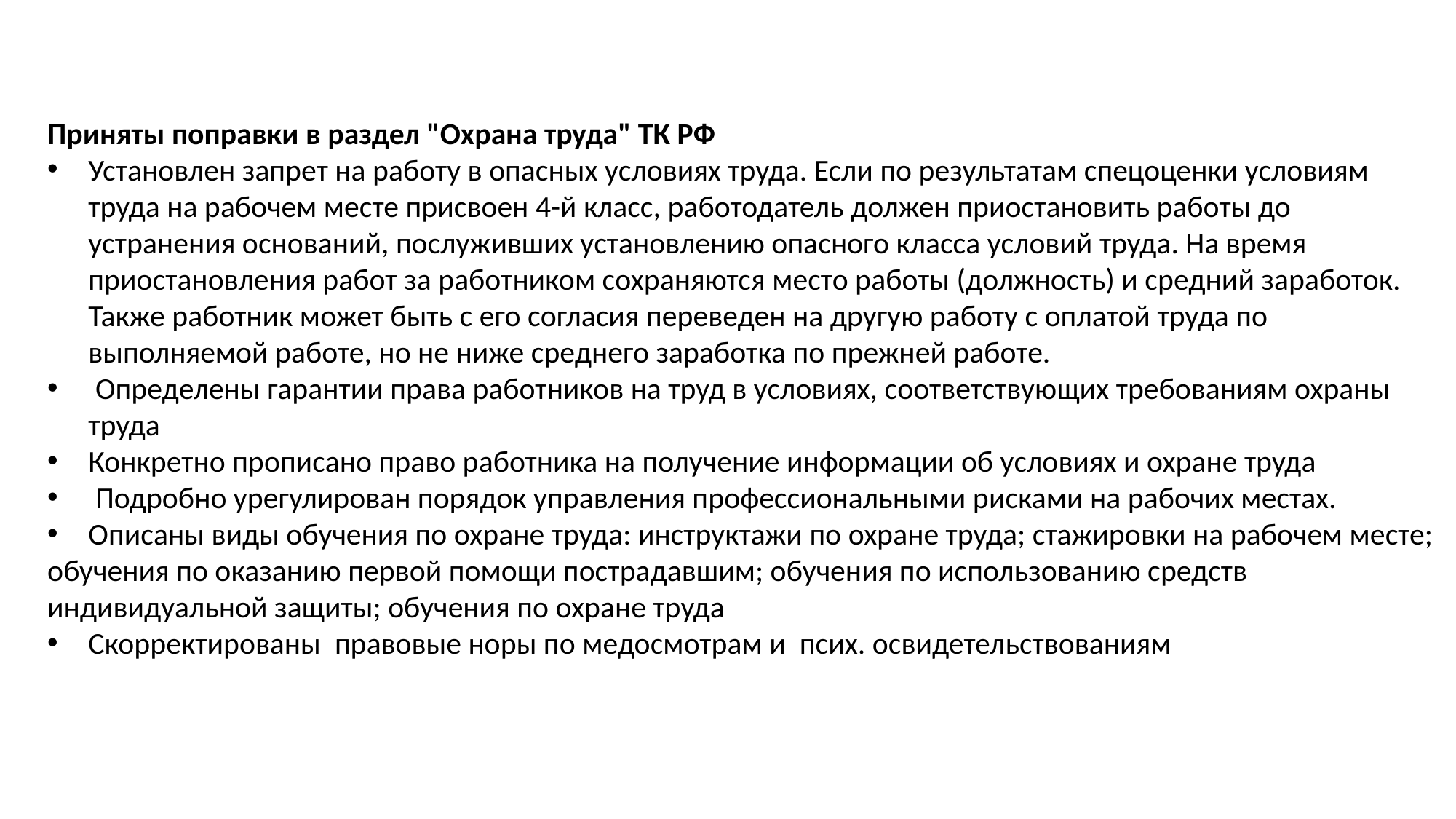

Приняты поправки в раздел "Охрана труда" ТК РФ
Установлен запрет на работу в опасных условиях труда. Если по результатам спецоценки условиям труда на рабочем месте присвоен 4-й класс, работодатель должен приостановить работы до устранения оснований, послуживших установлению опасного класса условий труда. На время приостановления работ за работником сохраняются место работы (должность) и средний заработок. Также работник может быть с его согласия переведен на другую работу с оплатой труда по выполняемой работе, но не ниже среднего заработка по прежней работе.
 Определены гарантии права работников на труд в условиях, соответствующих требованиям охраны труда
Конкретно прописано право работника на получение информации об условиях и охране труда
 Подробно урегулирован порядок управления профессиональными рисками на рабочих местах.
Описаны виды обучения по охране труда: инструктажи по охране труда; стажировки на рабочем месте;
обучения по оказанию первой помощи пострадавшим; обучения по использованию средств индивидуальной защиты; обучения по охране труда
Скорректированы  правовые норы по медосмотрам и  псих. освидетельствованиям